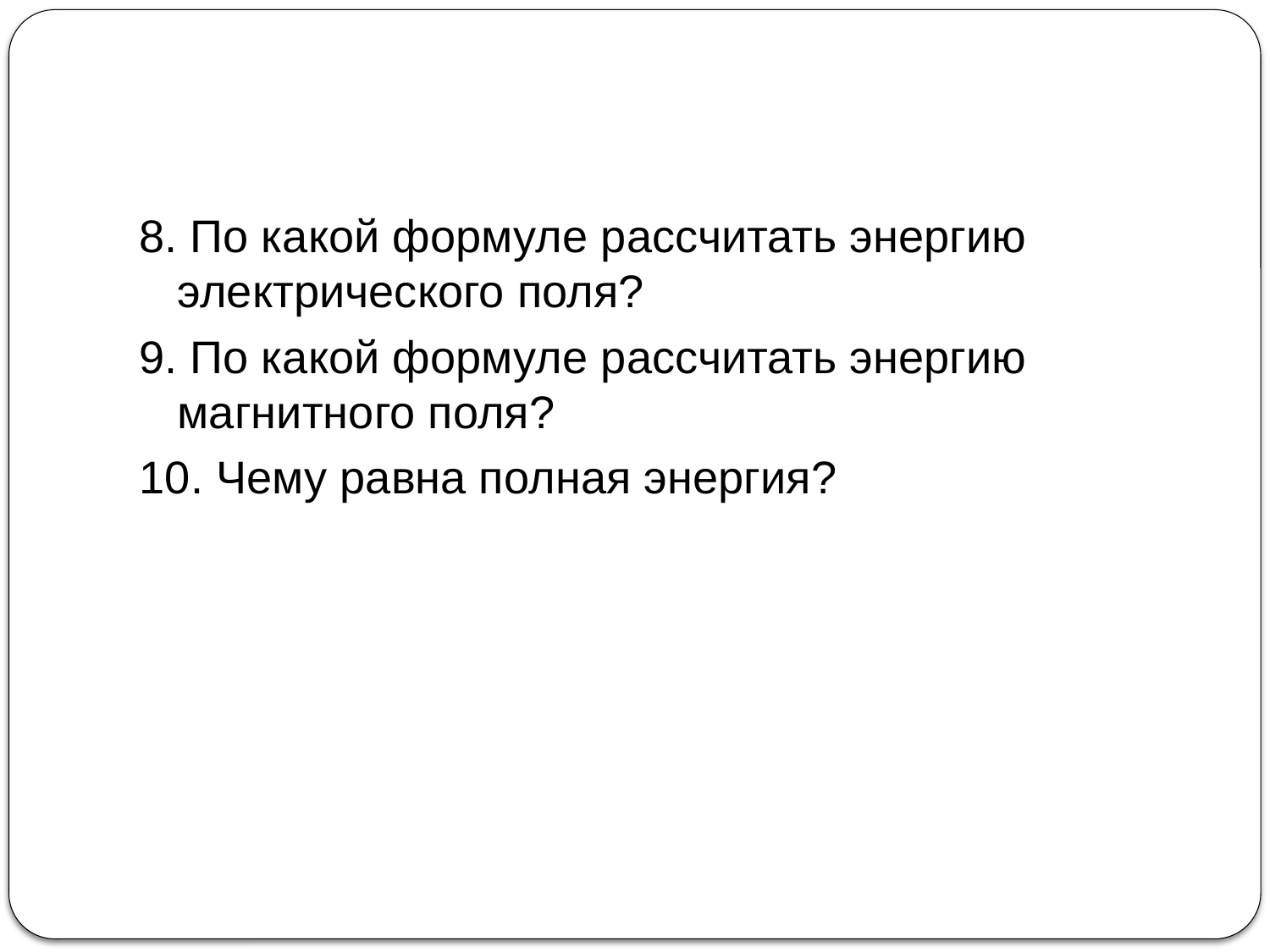

#
8. По какой формуле рассчитать энергию электрического поля?
9. По какой формуле рассчитать энергию магнитного поля?
10. Чему равна полная энергия?